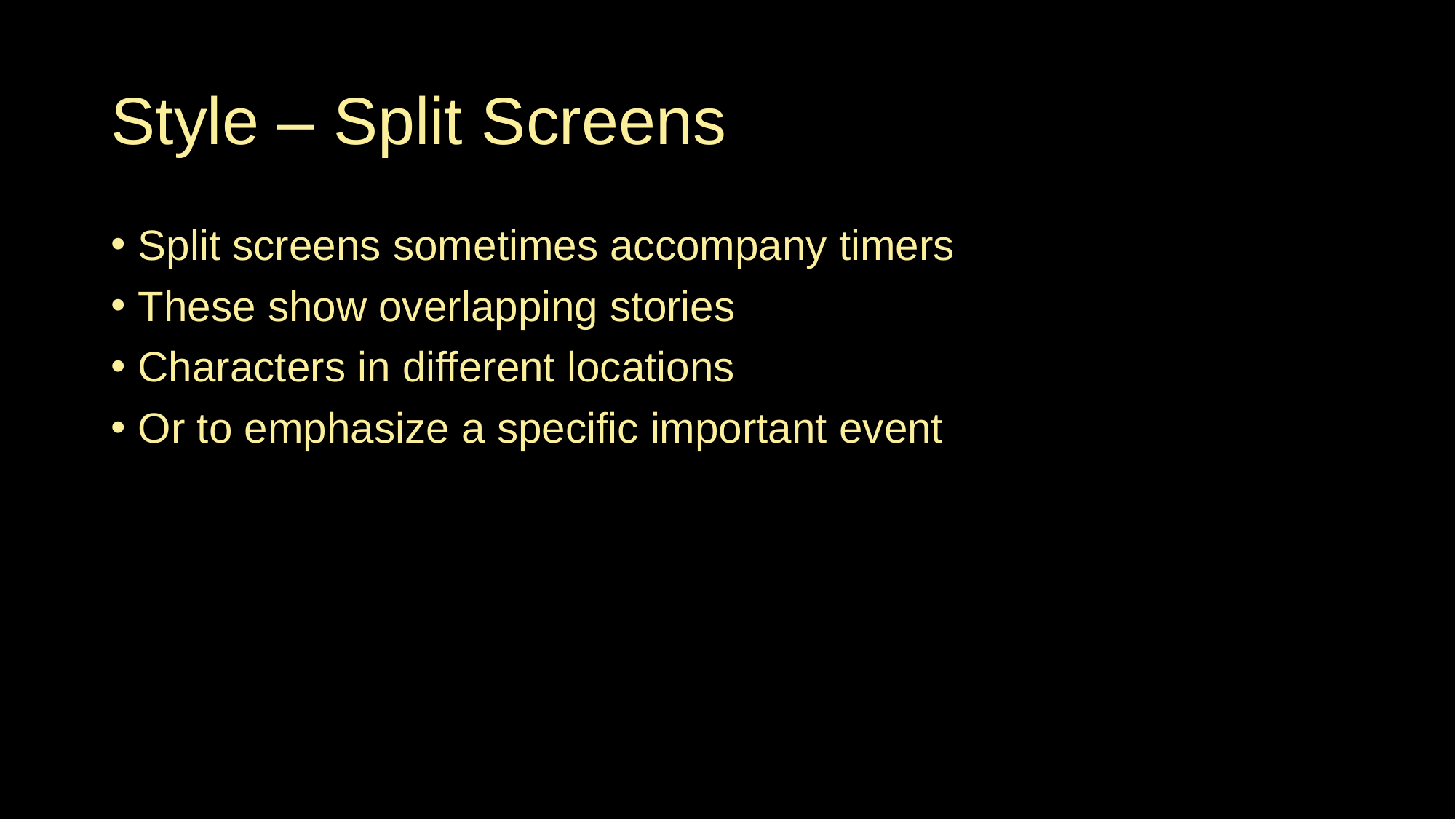

# Style – Split Screens
Split screens sometimes accompany timers
These show overlapping stories
Characters in different locations
Or to emphasize a specific important event